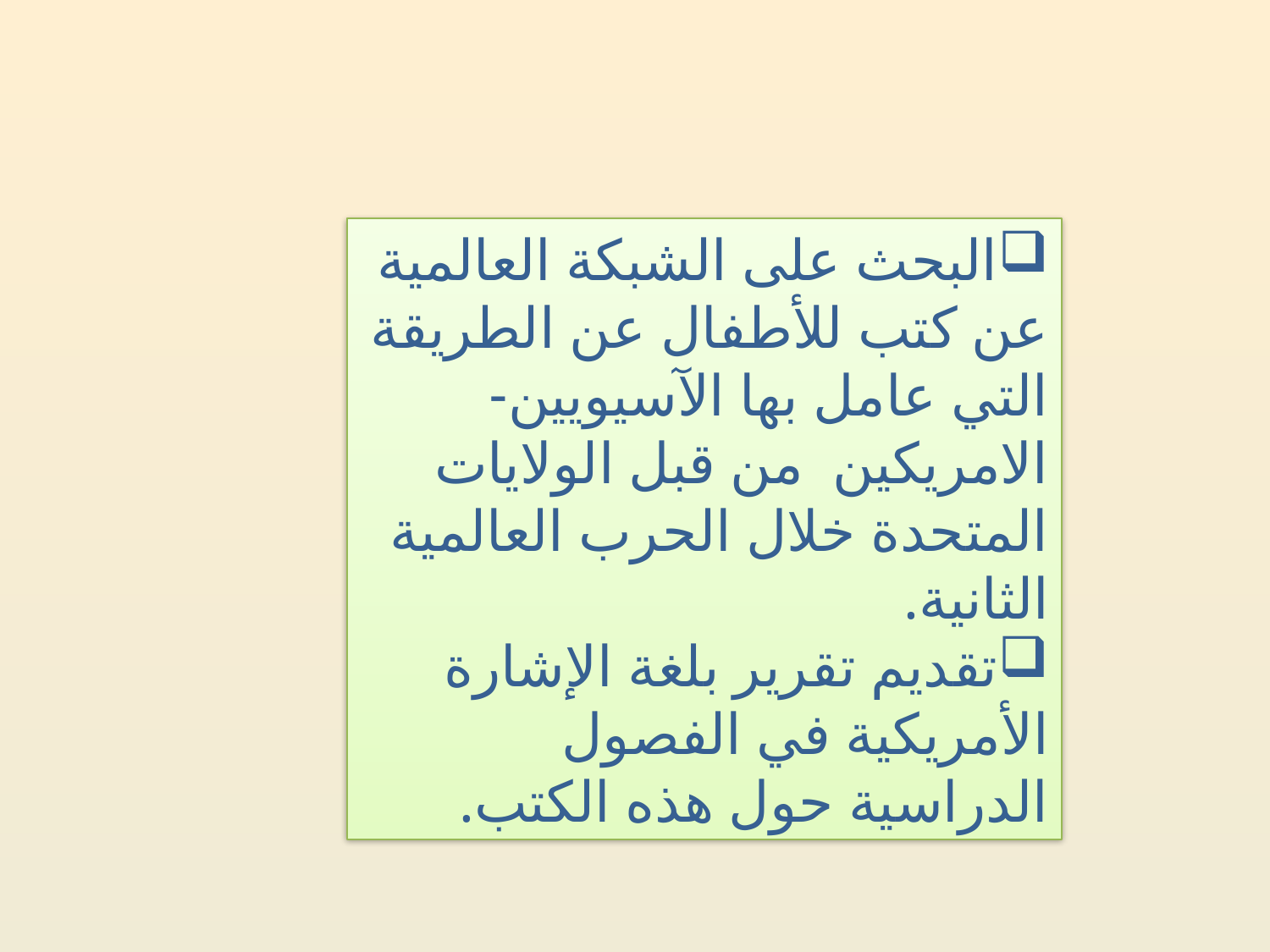

البحث على الشبكة العالمية  عن كتب للأطفال عن الطريقة التي عامل بها الآسيويين- الامريكين  من قبل الولايات المتحدة خلال الحرب العالمية الثانية.
تقديم تقرير بلغة الإشارة الأمريكية في الفصول الدراسية حول هذه الكتب.